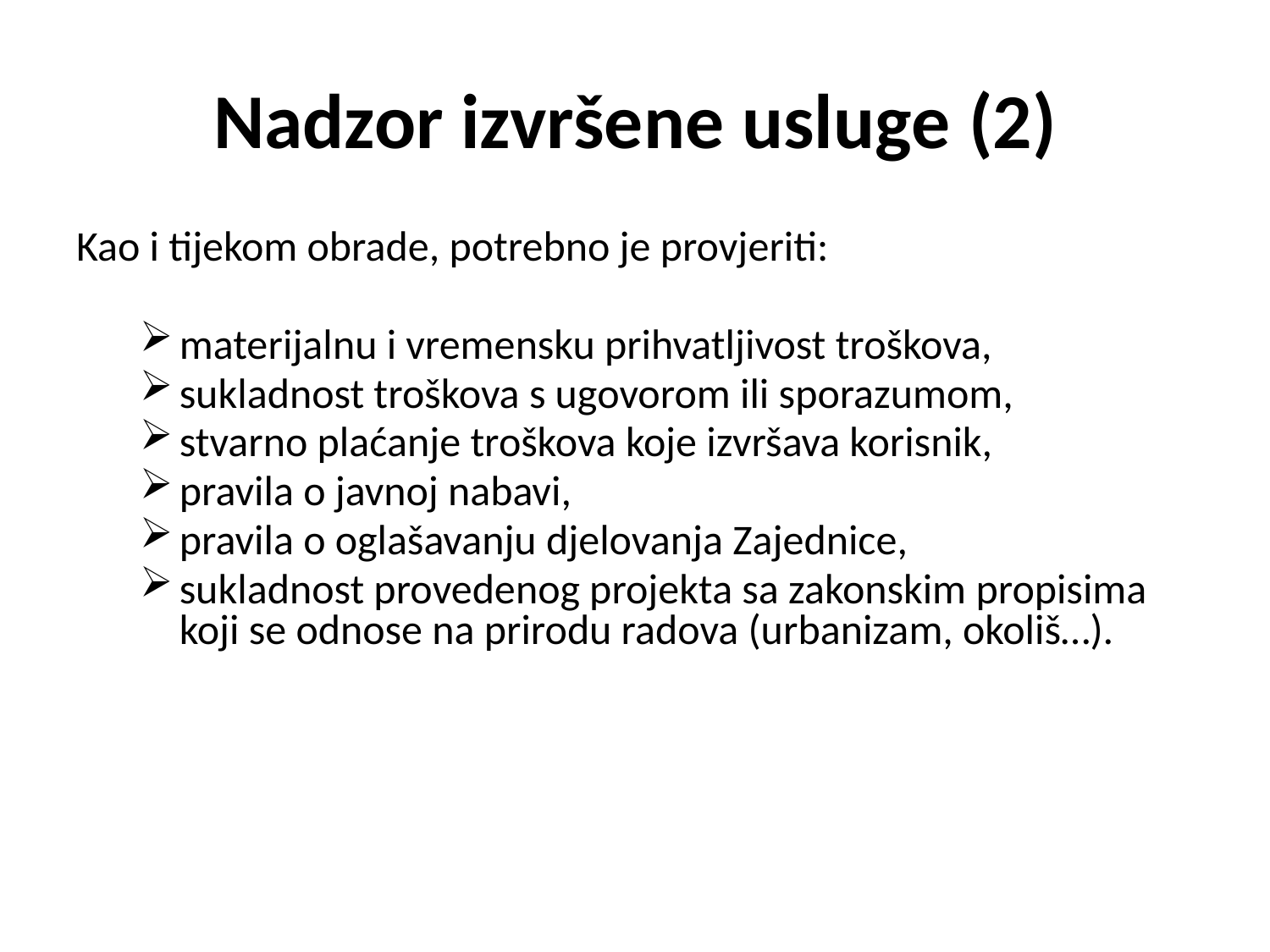

# Nadzor izvršene usluge (2)
Kao i tijekom obrade, potrebno je provjeriti:

materijalnu i vremensku prihvatljivost troškova,
sukladnost troškova s ugovorom ili sporazumom,
stvarno plaćanje troškova koje izvršava korisnik,
pravila o javnoj nabavi,
pravila o oglašavanju djelovanja Zajednice,
sukladnost provedenog projekta sa zakonskim propisima koji se odnose na prirodu radova (urbanizam, okoliš…).